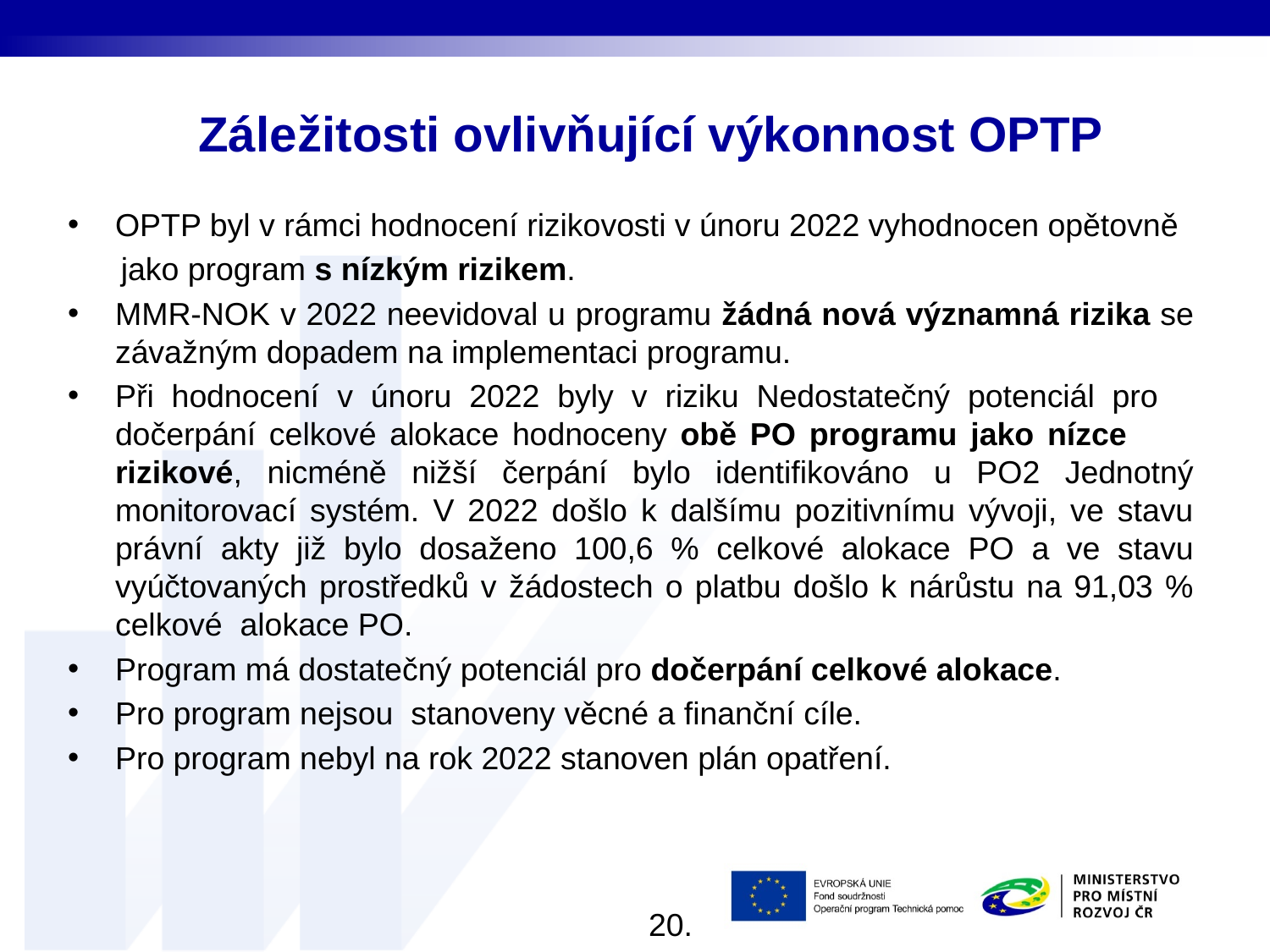

OPTP byl v rámci hodnocení rizikovosti v únoru 2022 vyhodnocen opětovně
      jako program s nízkým rizikem.
MMR-NOK v 2022 neevidoval u programu žádná nová významná rizika se závažným dopadem na implementaci programu.
Při hodnocení v únoru 2022 byly v riziku Nedostatečný potenciál pro   dočerpání celkové alokace hodnoceny obě PO programu jako nízce      rizikové, nicméně nižší čerpání bylo identifikováno u PO2 Jednotný monitorovací systém. V 2022 došlo k dalšímu pozitivnímu vývoji, ve stavu právní akty již bylo dosaženo 100,6 % celkové alokace PO a ve stavu vyúčtovaných prostředků v žádostech o platbu došlo k nárůstu na 91,03 % celkové  alokace PO.
Program má dostatečný potenciál pro dočerpání celkové alokace.
Pro program nejsou  stanoveny věcné a finanční cíle.
Pro program nebyl na rok 2022 stanoven plán opatření.

# Záležitosti ovlivňující výkonnost OPTP
20.